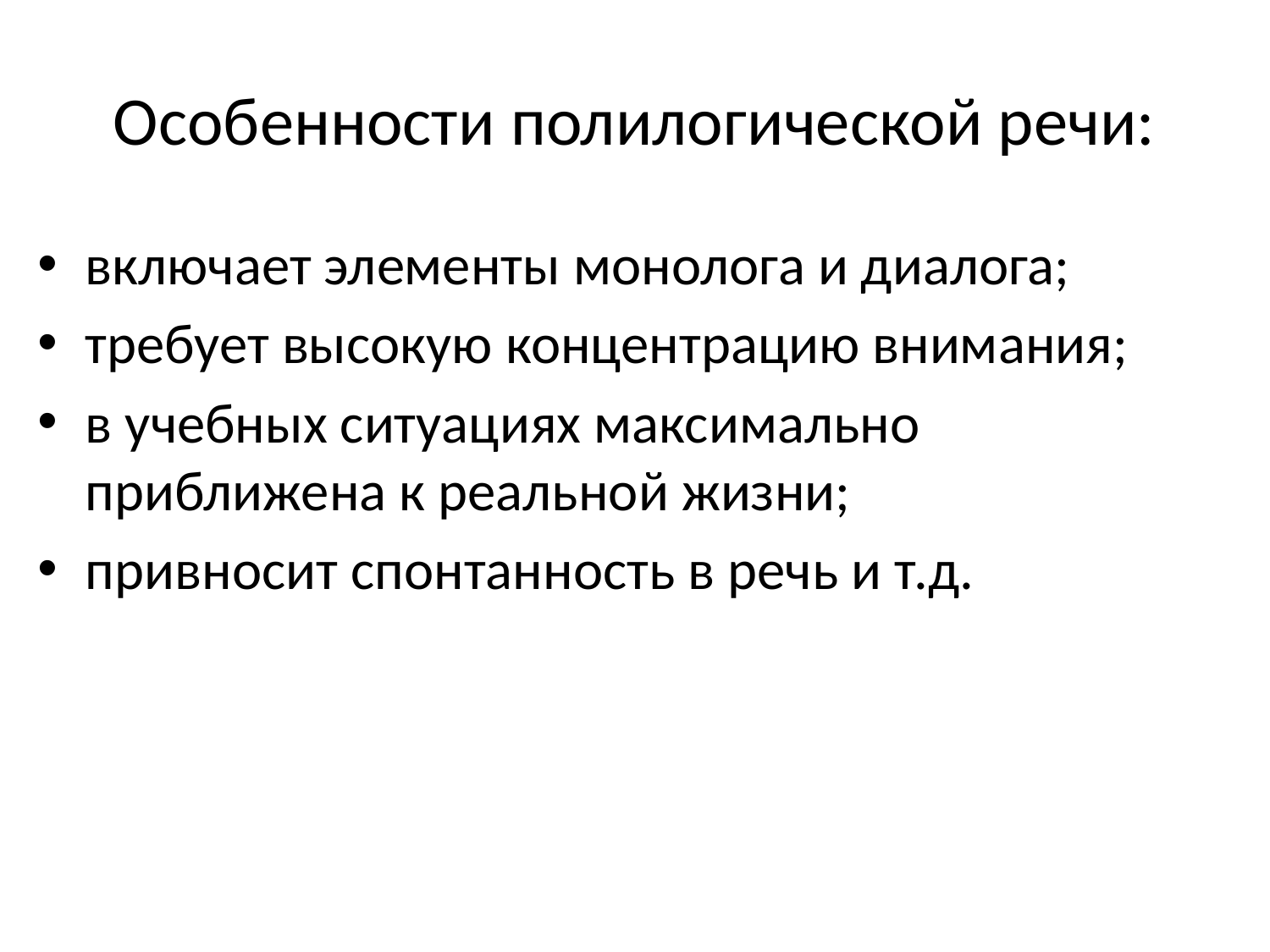

# Особенности полилогической речи:
включает элементы монолога и диалога;
требует высокую концентрацию внимания;
в учебных ситуациях максимально приближена к реальной жизни;
привносит спонтанность в речь и т.д.